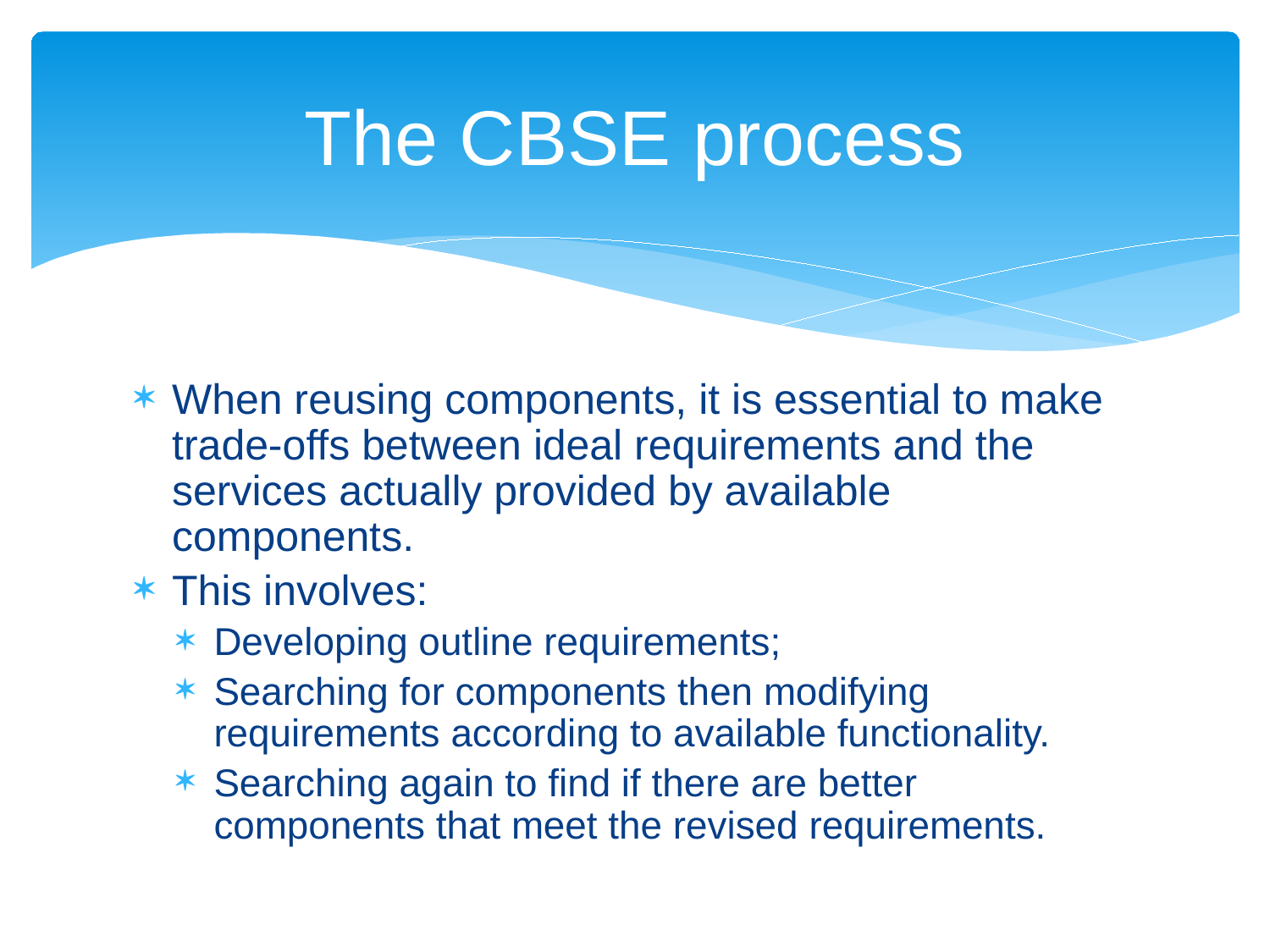

# The CBSE process
When reusing components, it is essential to make trade-offs between ideal requirements and the services actually provided by available components.
This involves:
Developing outline requirements;
Searching for components then modifying requirements according to available functionality.
Searching again to find if there are better components that meet the revised requirements.